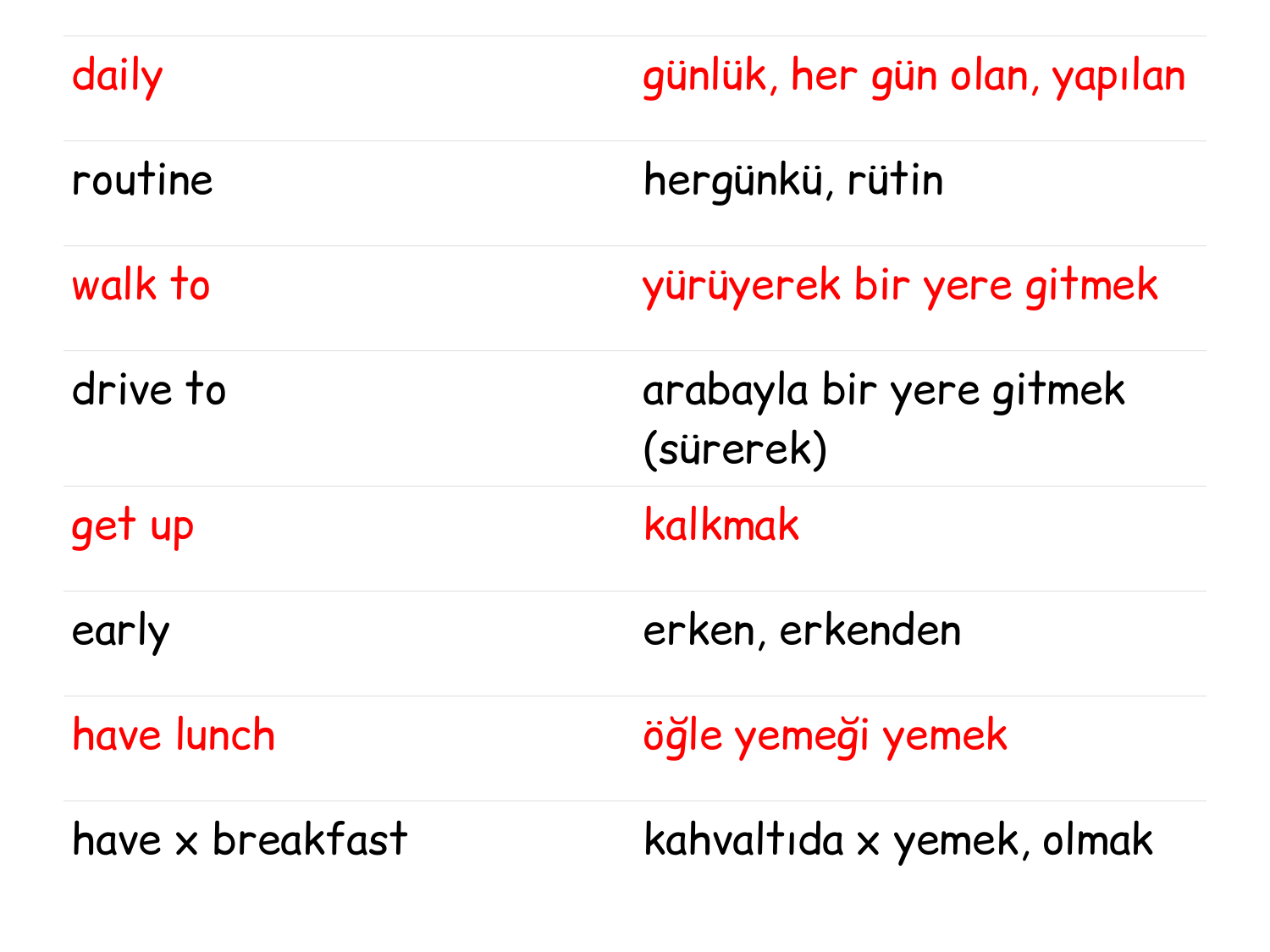

| daily | günlük, her gün olan, yapılan |
| --- | --- |
| routine | hergünkü, rütin |
| walk to | yürüyerek bir yere gitmek |
| drive to | arabayla bir yere gitmek (sürerek) |
| get up | kalkmak |
| early | erken, erkenden |
| have lunch | öğle yemeği yemek |
| have x breakfast | kahvaltıda x yemek, olmak |
#